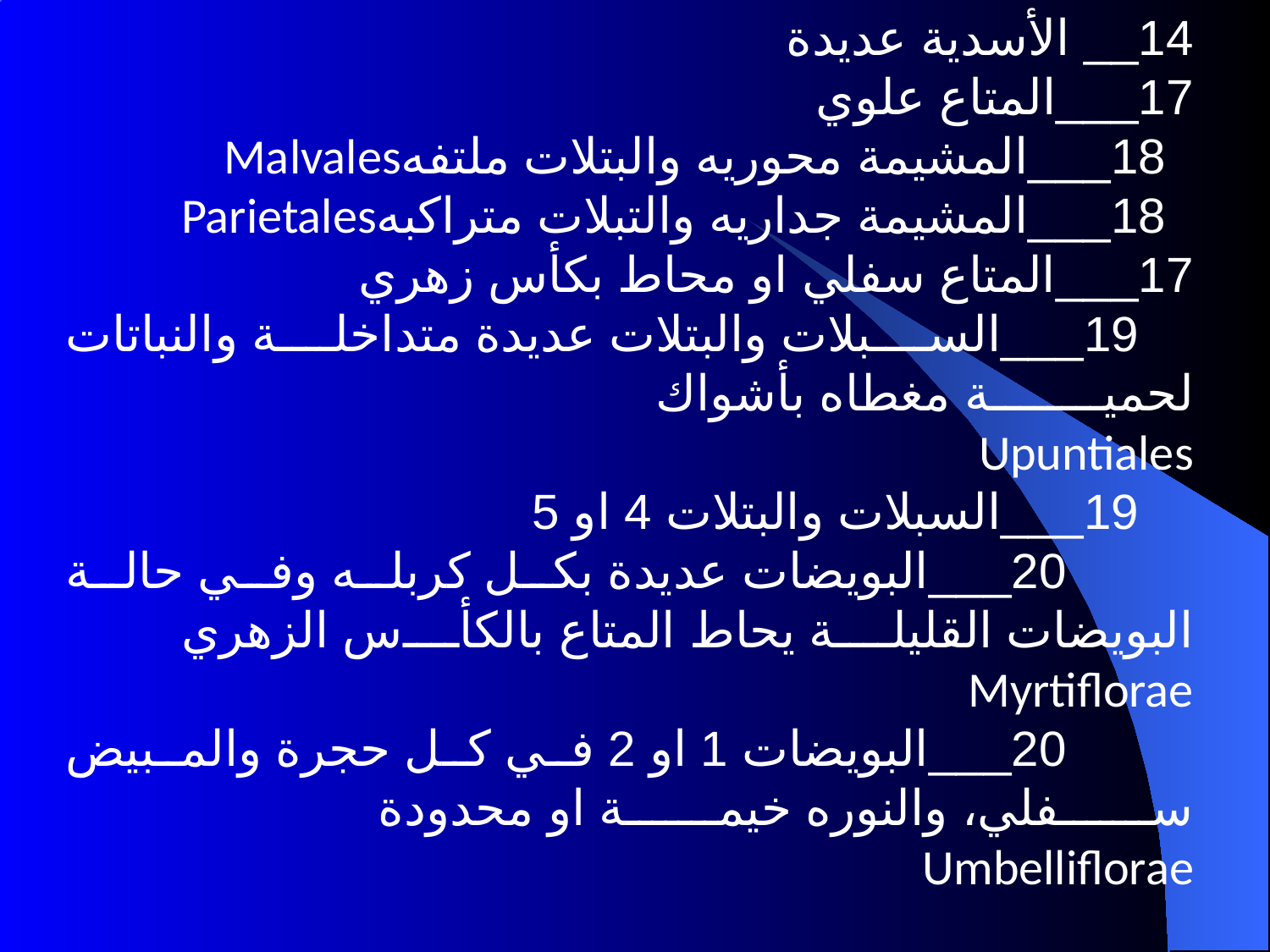

14__ الأسدية عديدة
	17___المتاع علوي
	  18___المشيمة محوريه والبتلات ملتفه	Malvales
	  18___المشيمة جداريه والتبلات متراكبه	Parietales
	17___المتاع سفلي او محاط بكأس زهري
	    19___السبلات والبتلات عديدة متداخلة والنباتات لحمية مغطاه بأشواك 						Upuntiales
	    19___السبلات والبتلات 4 او 5
		20___البويضات عديدة بكل كربله وفي حالة البويضات القليلة يحاط المتاع بالكأس الزهري		Myrtiflorae
		20___البويضات 1 او 2 في كل حجرة والمبيض سفلي، والنوره خيمة او محدودة 			     Umbelliflorae